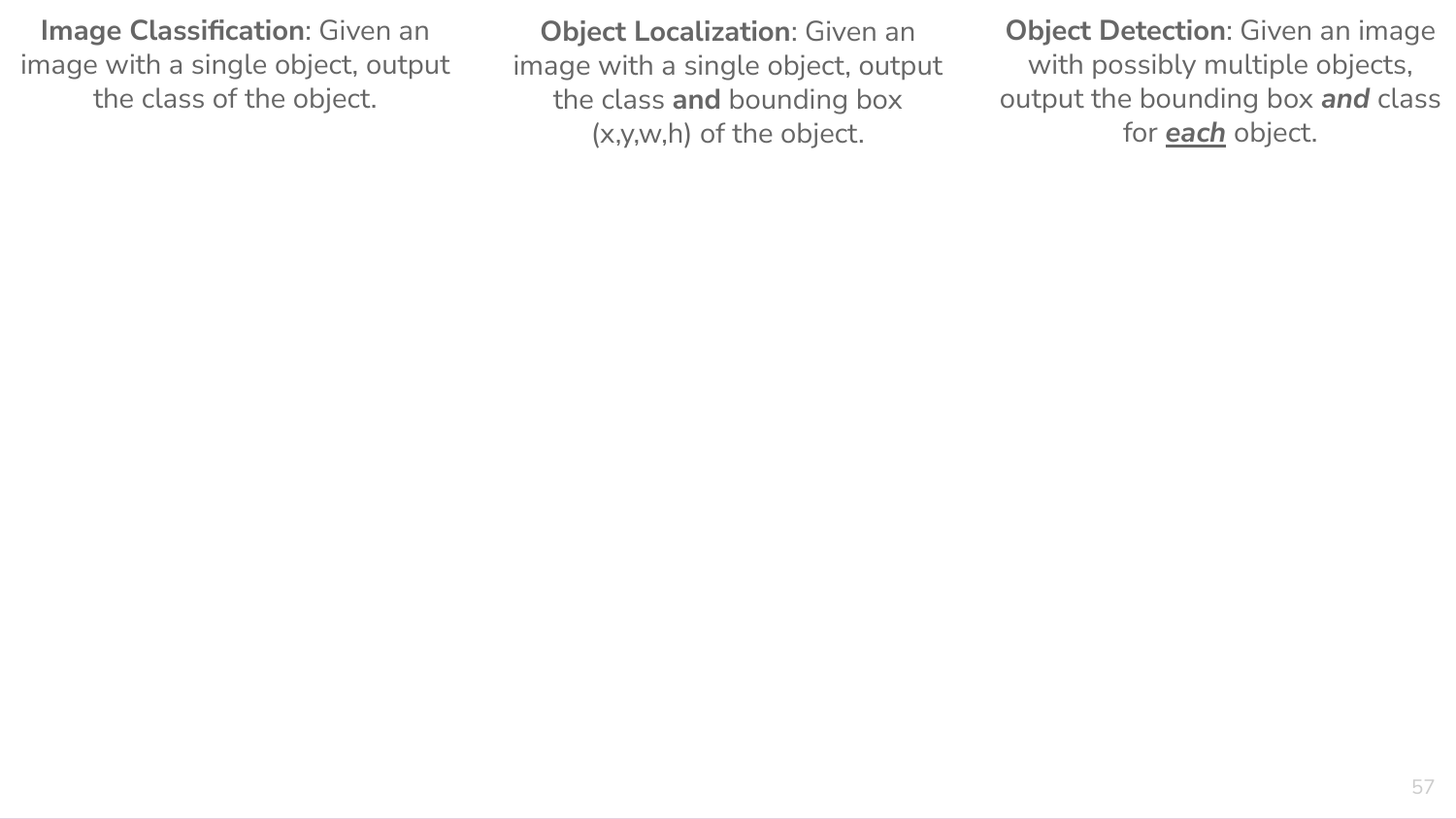

Image Classification: Given an image with a single object, output the class of the object.
Object Detection: Given an image with possibly multiple objects, output the bounding box and class for each object.
Object Localization: Given an image with a single object, output the class and bounding box (x,y,w,h) of the object.
57